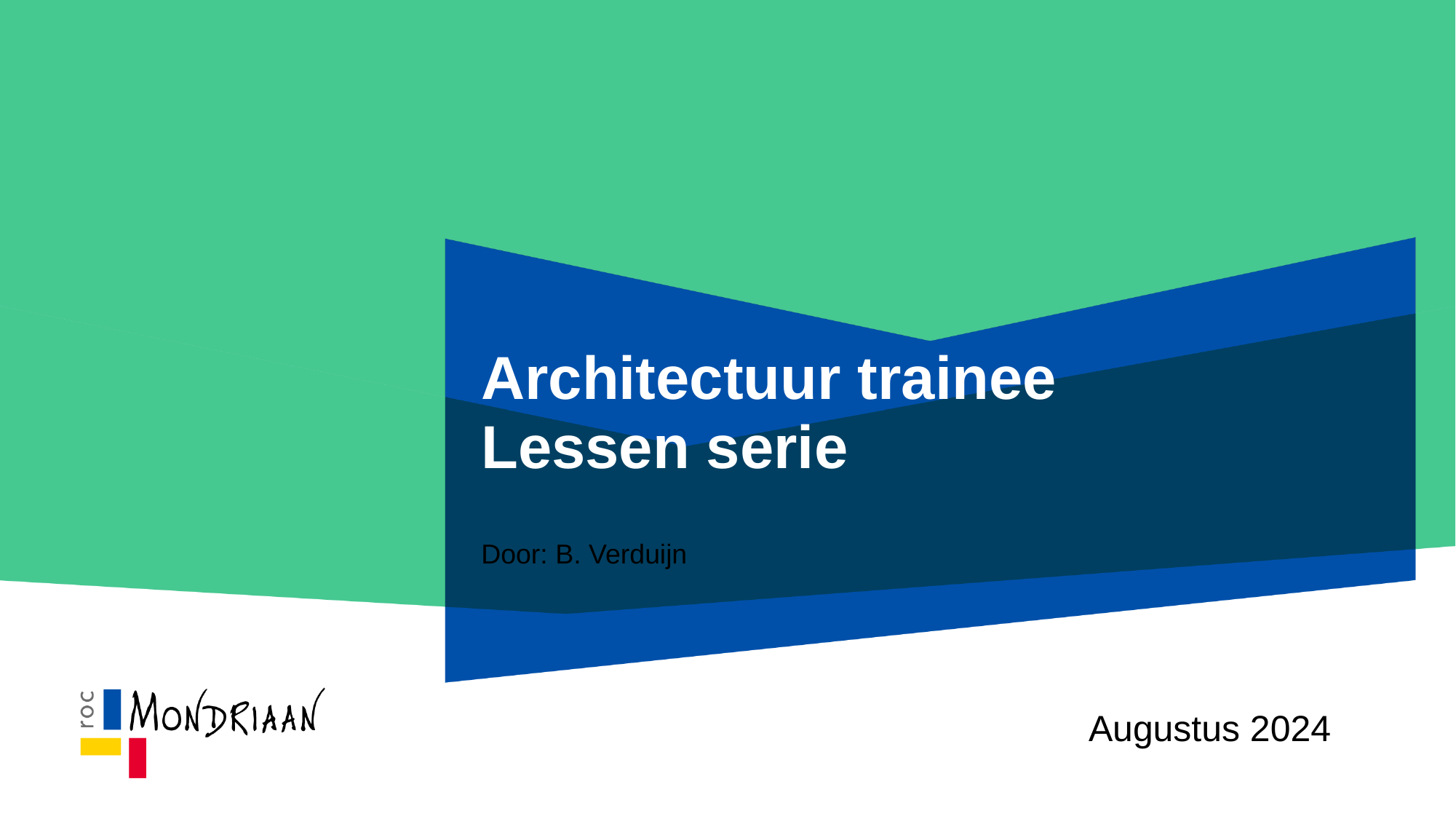

# Architectuur trainee Lessen serie
Door: B. Verduijn
Augustus 2024
Titel van de presentatie > pas aan via > Functie Koptekst en voettekst
1